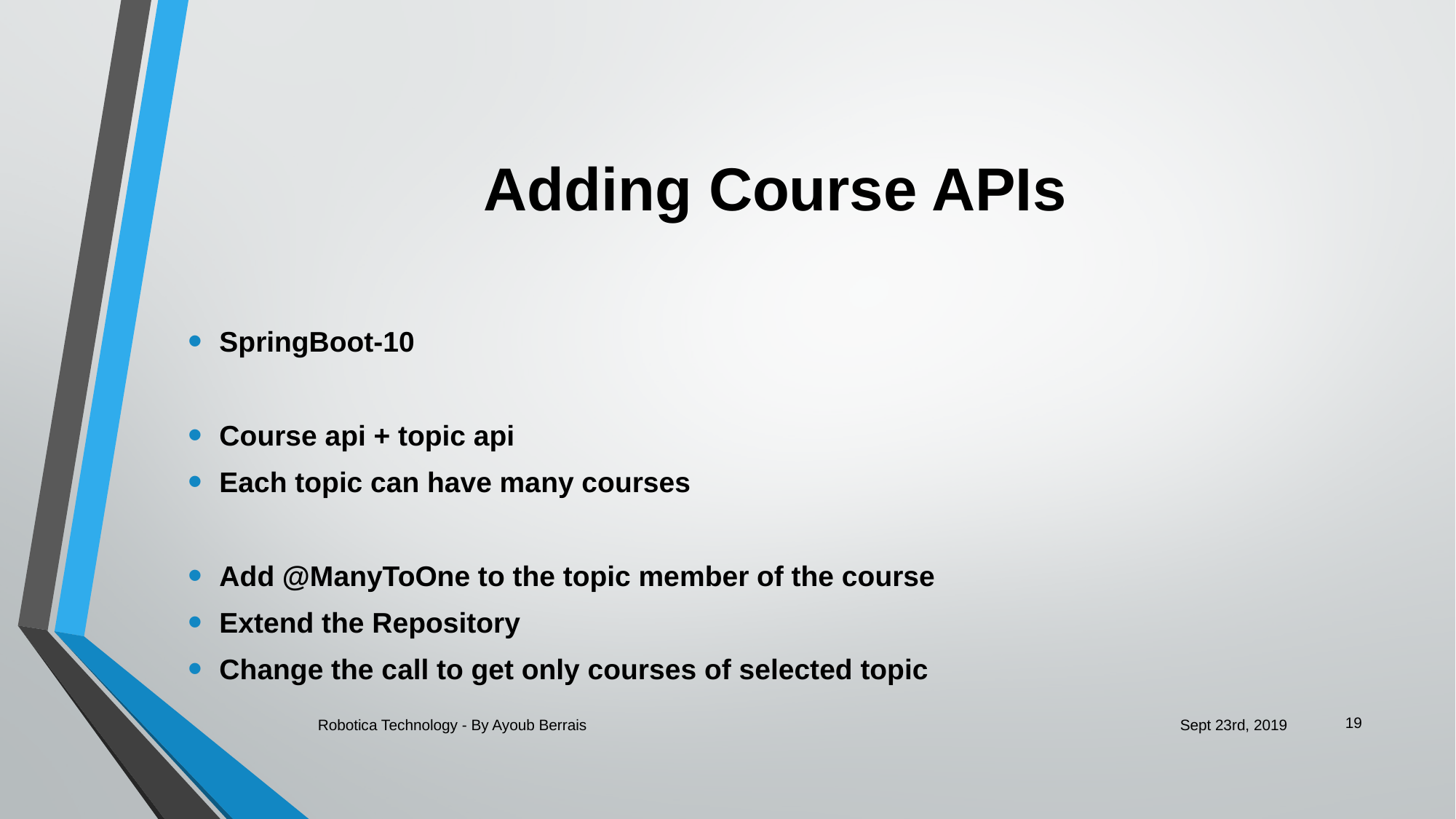

# Adding Course APIs
SpringBoot-10

Course api + topic api
Each topic can have many courses

Add @ManyToOne to the topic member of the course
Extend the Repository
Change the call to get only courses of selected topic

19
Robotica Technology - By Ayoub Berrais
Sept 23rd, 2019